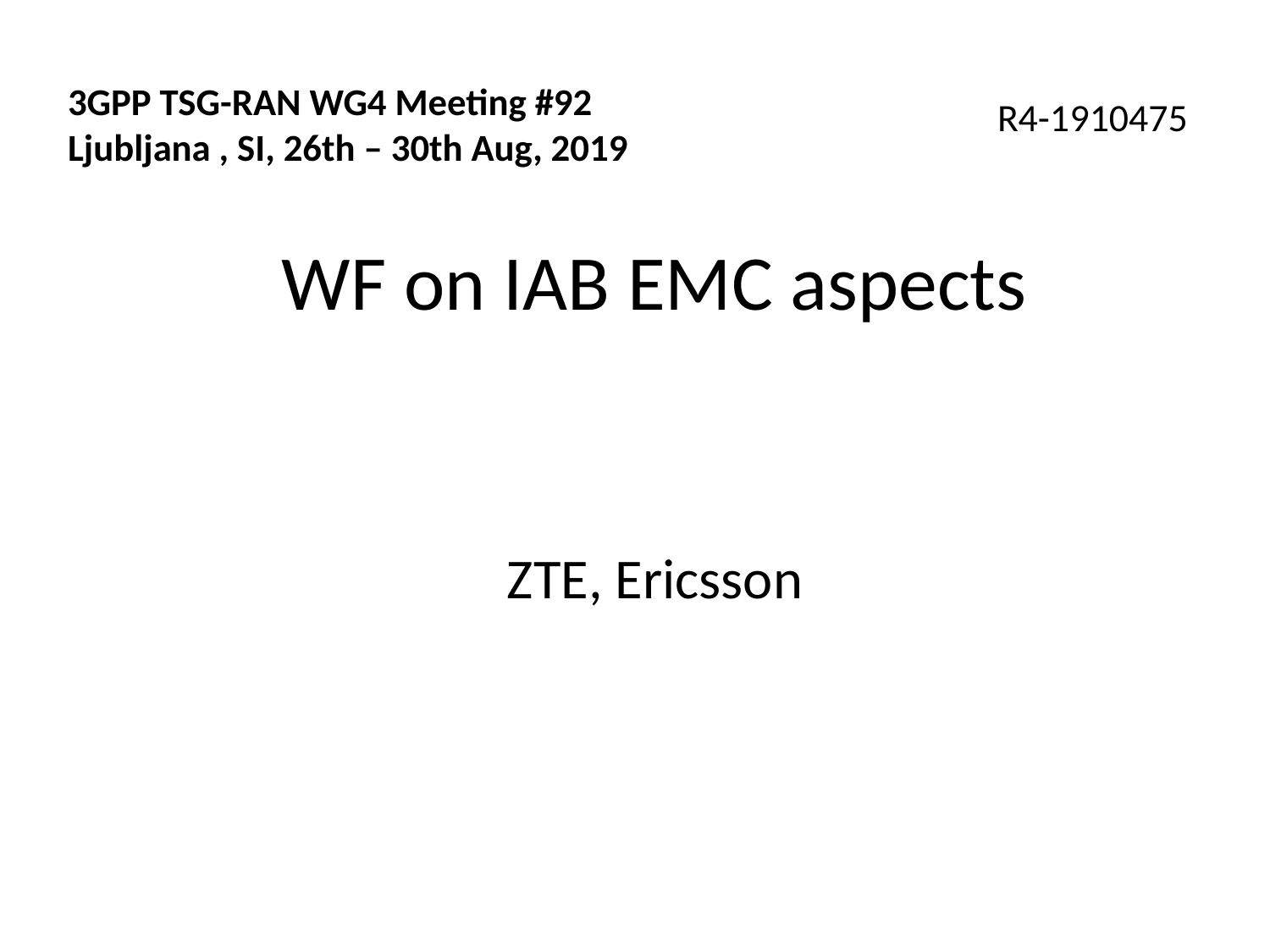

# 3GPP TSG-RAN WG4 Meeting #92 Ljubljana , SI, 26th – 30th Aug, 2019
R4-1910475
WF on IAB EMC aspects
ZTE, Ericsson